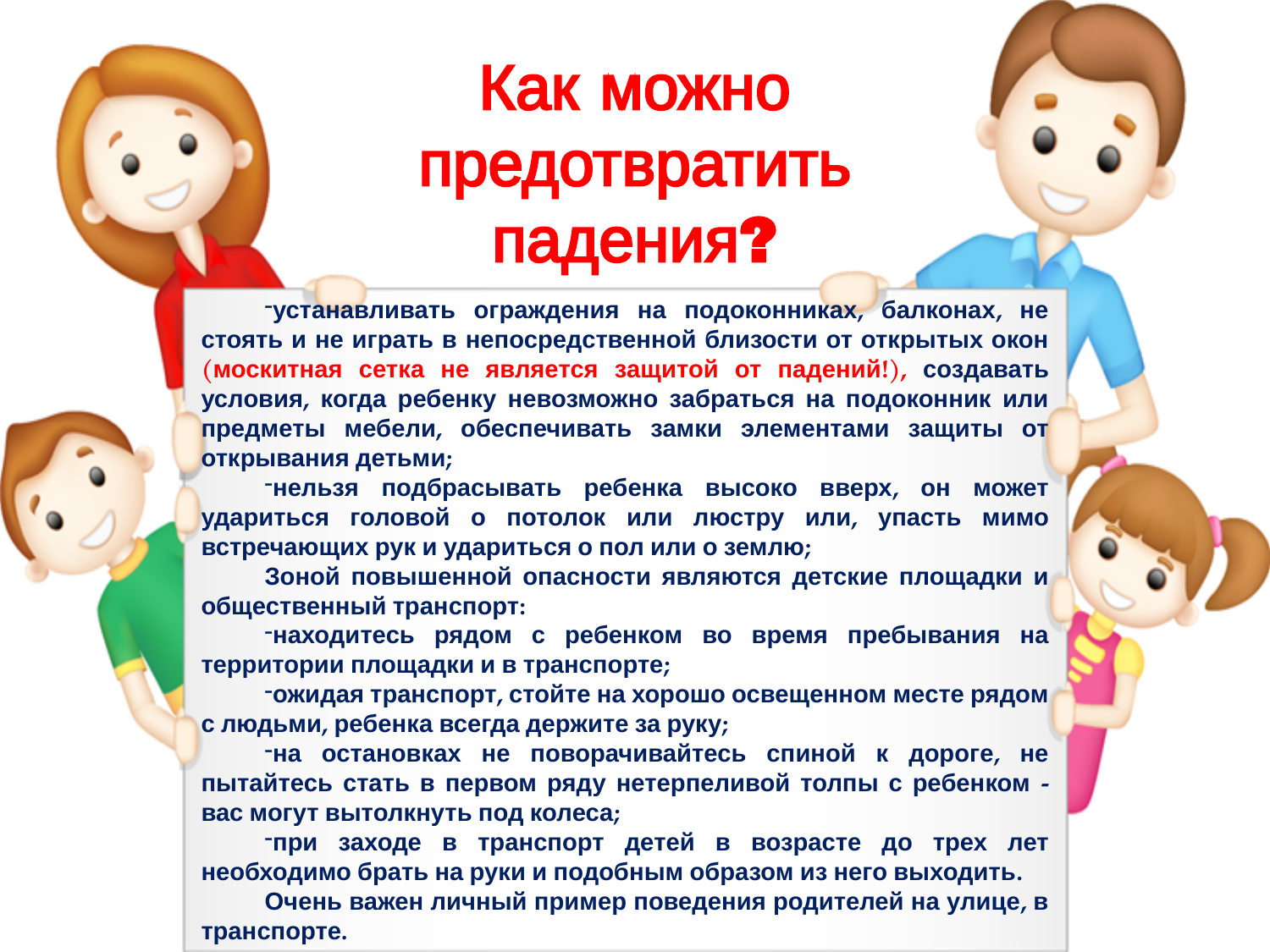

Как можно предотвратить падения?
устанавливать ограждения на подоконниках, балконах, не стоять и не играть в непосредственной близости от открытых окон (москитная сетка не является защитой от падений!), создавать условия, когда ребенку невозможно забраться на подоконник или предметы мебели, обеспечивать замки элементами защиты от открывания детьми;
нельзя подбрасывать ребенка высоко вверх, он может удариться головой о потолок или люстру или, упасть мимо встречающих рук и удариться о пол или о землю;
Зоной повышенной опасности являются детские площадки и общественный транспорт:
находитесь рядом с ребенком во время пребывания на территории площадки и в транспорте;
ожидая транспорт, стойте на хорошо освещенном месте рядом с людьми, ребенка всегда держите за руку;
на остановках не поворачивайтесь спиной к дороге, не пытайтесь стать в первом ряду нетерпеливой толпы с ребенком - вас могут вытолкнуть под колеса;
при заходе в транспорт детей в возрасте до трех лет необходимо брать на руки и подобным образом из него выходить.
Очень важен личный пример поведения родителей на улице, в транспорте.